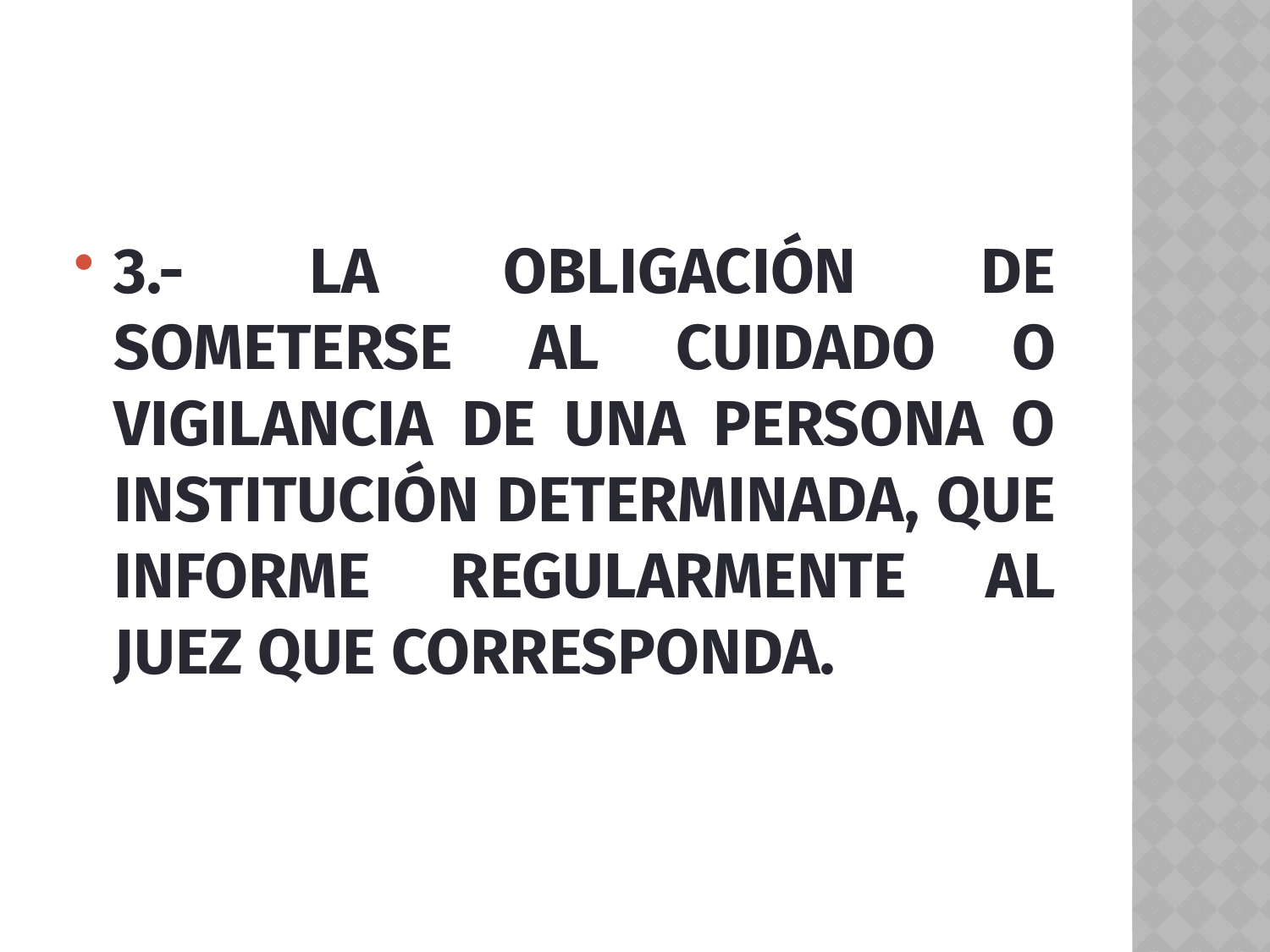

#
3.- LA OBLIGACIÓN DE SOMETERSE AL CUIDADO O VIGILANCIA DE UNA PERSONA O INSTITUCIÓN DETERMINADA, QUE INFORME REGULARMENTE AL JUEZ QUE CORRESPONDA.